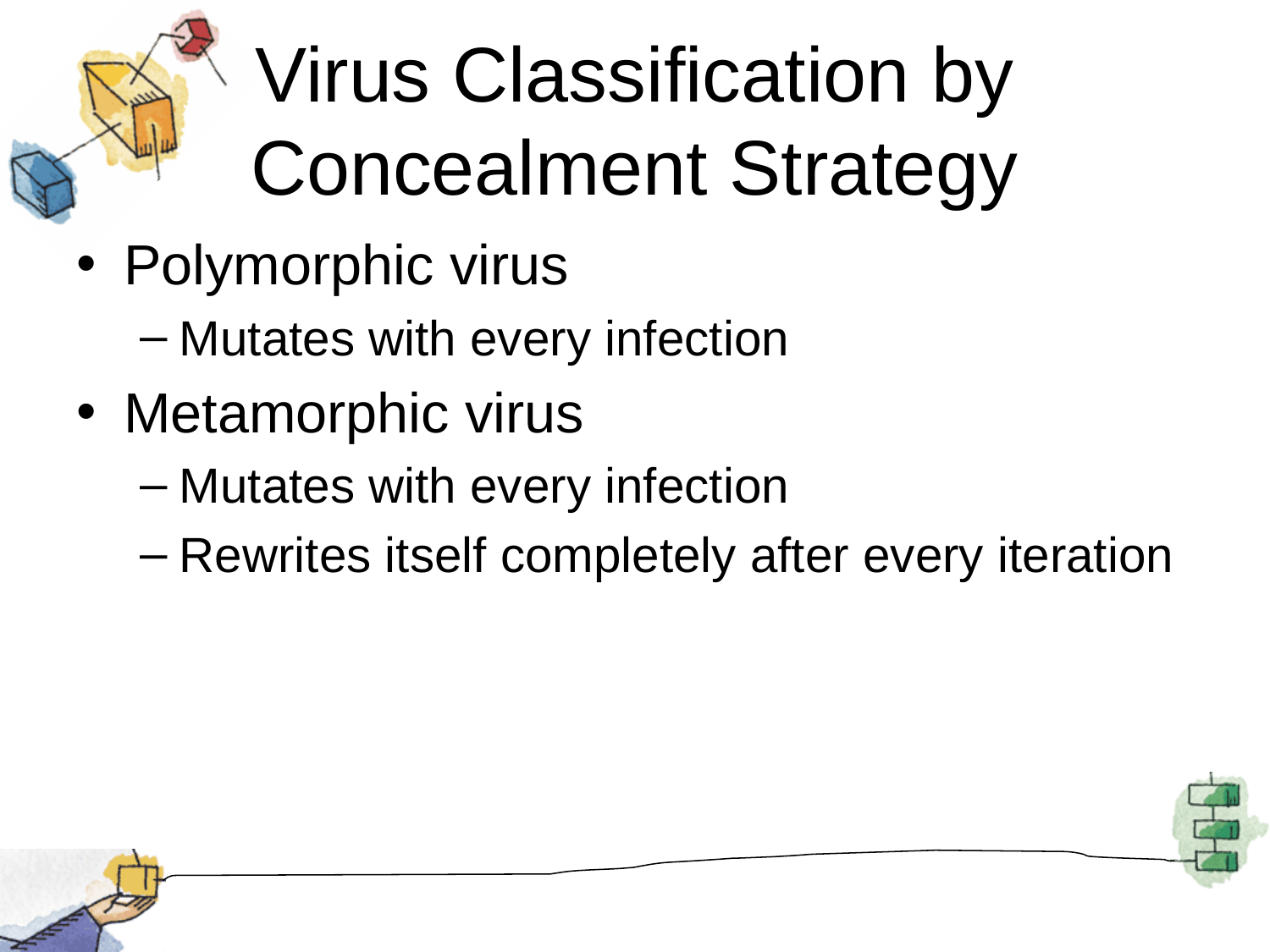

# Virus Classification by Concealment Strategy
Polymorphic virus
Mutates with every infection
Metamorphic virus
Mutates with every infection
Rewrites itself completely after every iteration